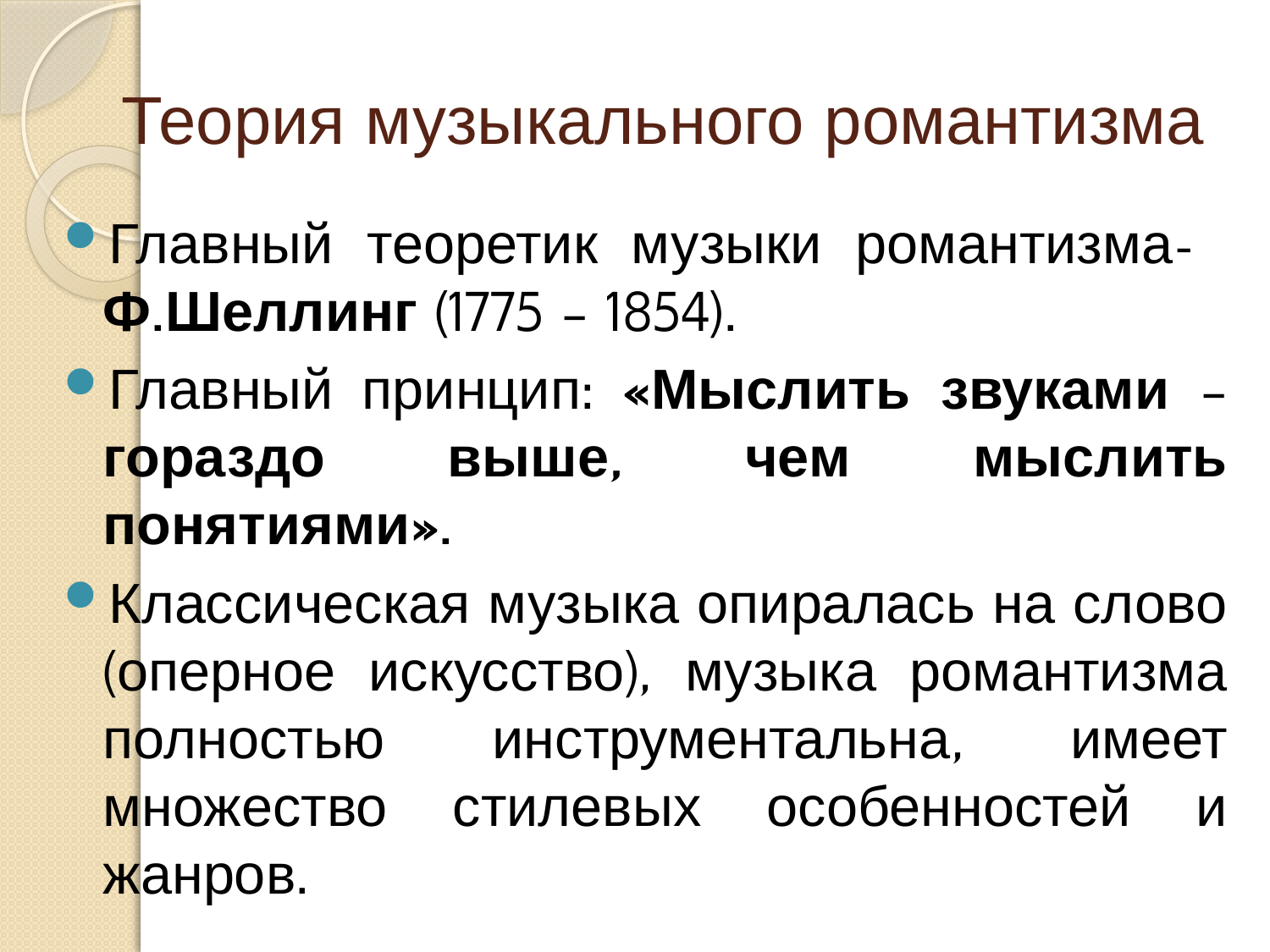

# Теория музыкального романтизма
Главный теоретик музыки романтизма-  Ф.Шеллинг (1775 – 1854).
Главный принцип: «Мыслить звуками – гораздо выше, чем мыслить понятиями».
Классическая музыка опиралась на слово (оперное искусство), музыка романтизма полностью инструментальна, имеет множество стилевых особенностей и жанров.